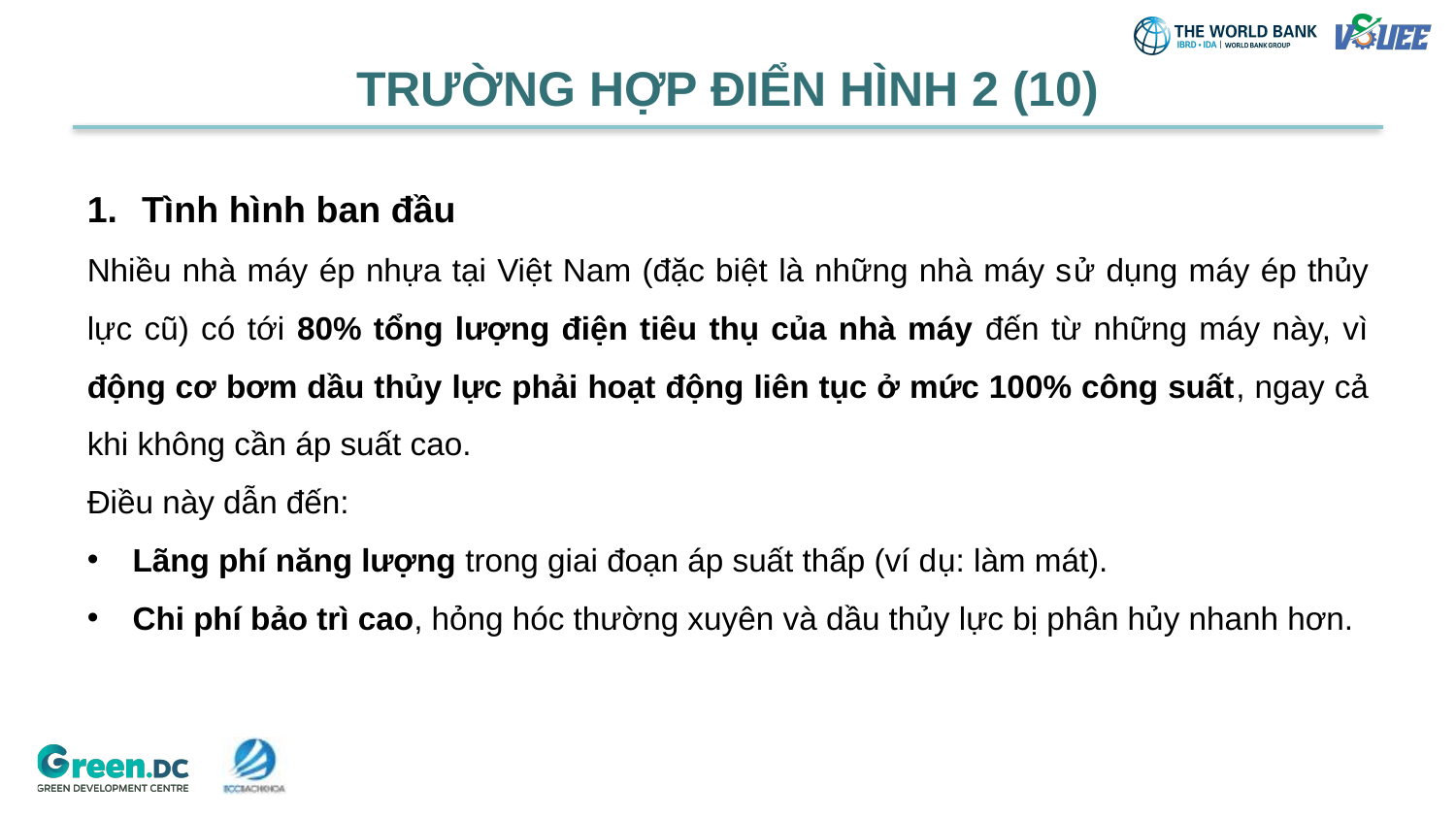

TRƯỜNG HỢP ĐIỂN HÌNH 2 (10)
Tình hình ban đầu
Nhiều nhà máy ép nhựa tại Việt Nam (đặc biệt là những nhà máy sử dụng máy ép thủy lực cũ) có tới 80% tổng lượng điện tiêu thụ của nhà máy đến từ những máy này, vì động cơ bơm dầu thủy lực phải hoạt động liên tục ở mức 100% công suất, ngay cả khi không cần áp suất cao.
Điều này dẫn đến:
Lãng phí năng lượng trong giai đoạn áp suất thấp (ví dụ: làm mát).
Chi phí bảo trì cao, hỏng hóc thường xuyên và dầu thủy lực bị phân hủy nhanh hơn.